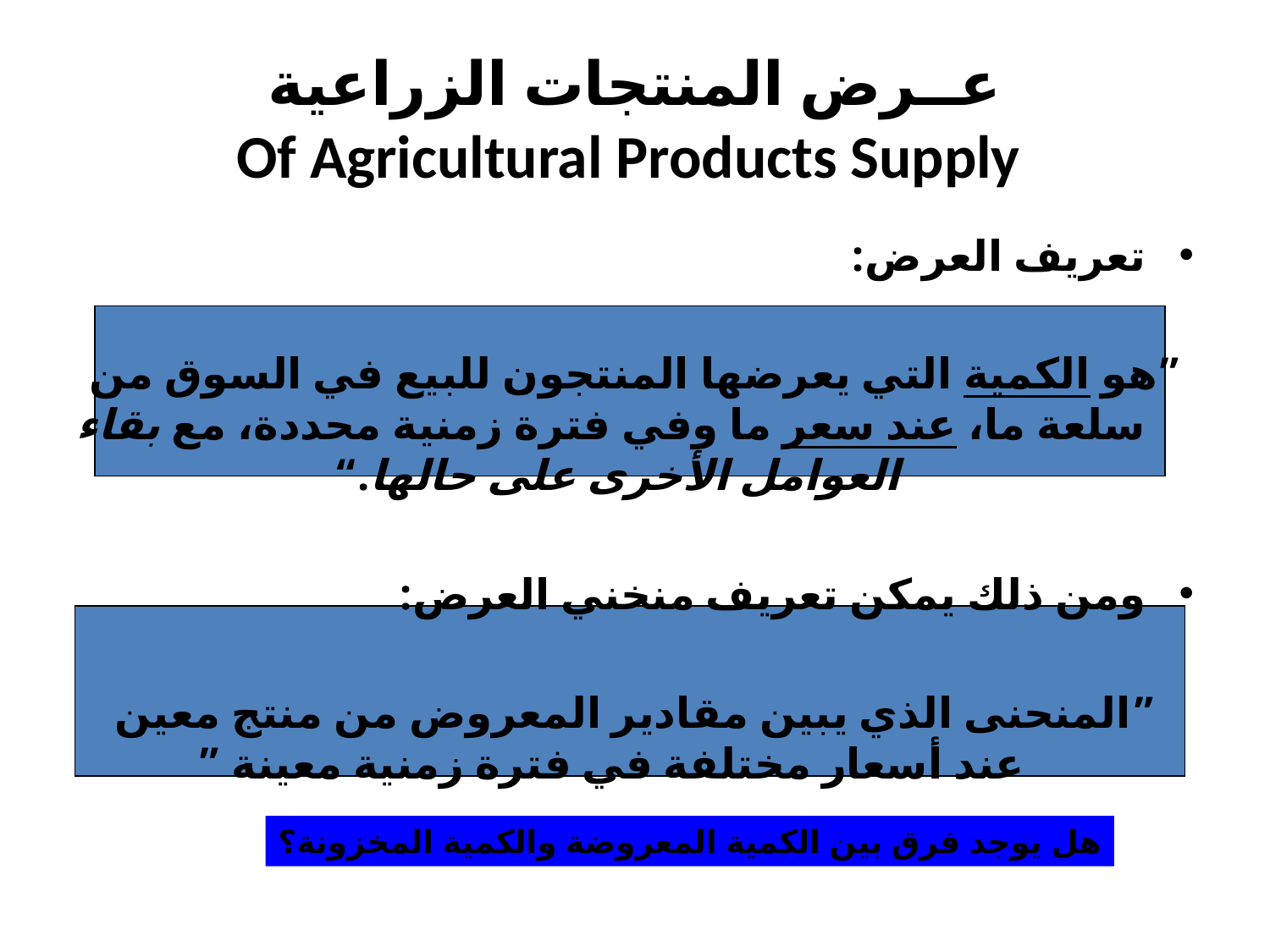

# عــرض المنتجات الزراعية Of Agricultural Products Supply
تعريف العرض:

”هو الكمية التي يعرضها المنتجون للبيع في السوق من سلعة ما، عند سعر ما وفي فترة زمنية محددة، مع بقاء العوامل الأخرى على حالها.“

ومن ذلك يمكن تعريف منخني العرض:

”المنحنى الذي يبين مقادير المعروض من منتج معين عند أسعار مختلفة في فترة زمنية معينة ”

هل يوجد فرق بين الكمية المعروضة والكمية المخزونة؟